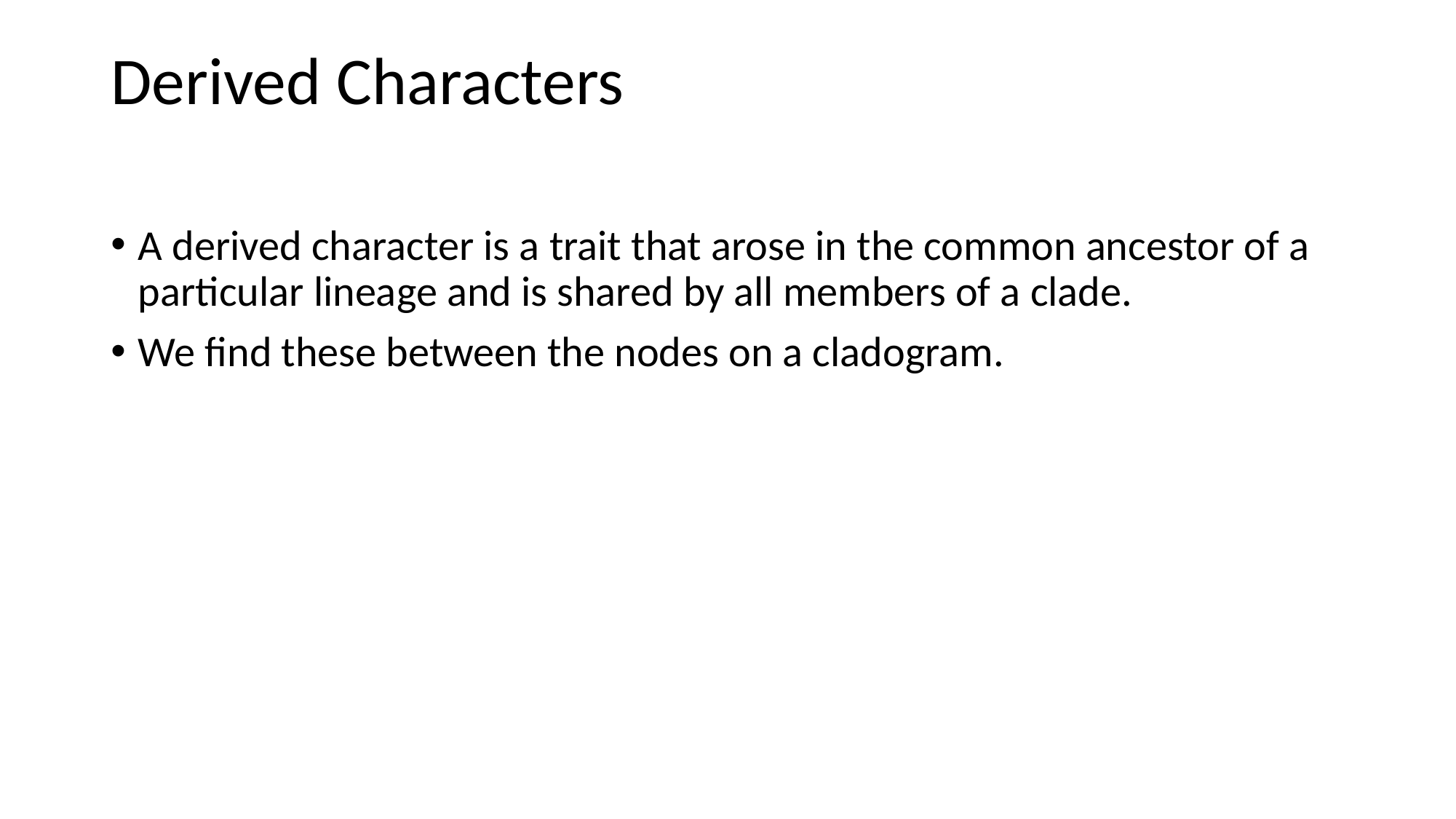

# Derived Characters
A derived character is a trait that arose in the common ancestor of a particular lineage and is shared by all members of a clade.
We find these between the nodes on a cladogram.